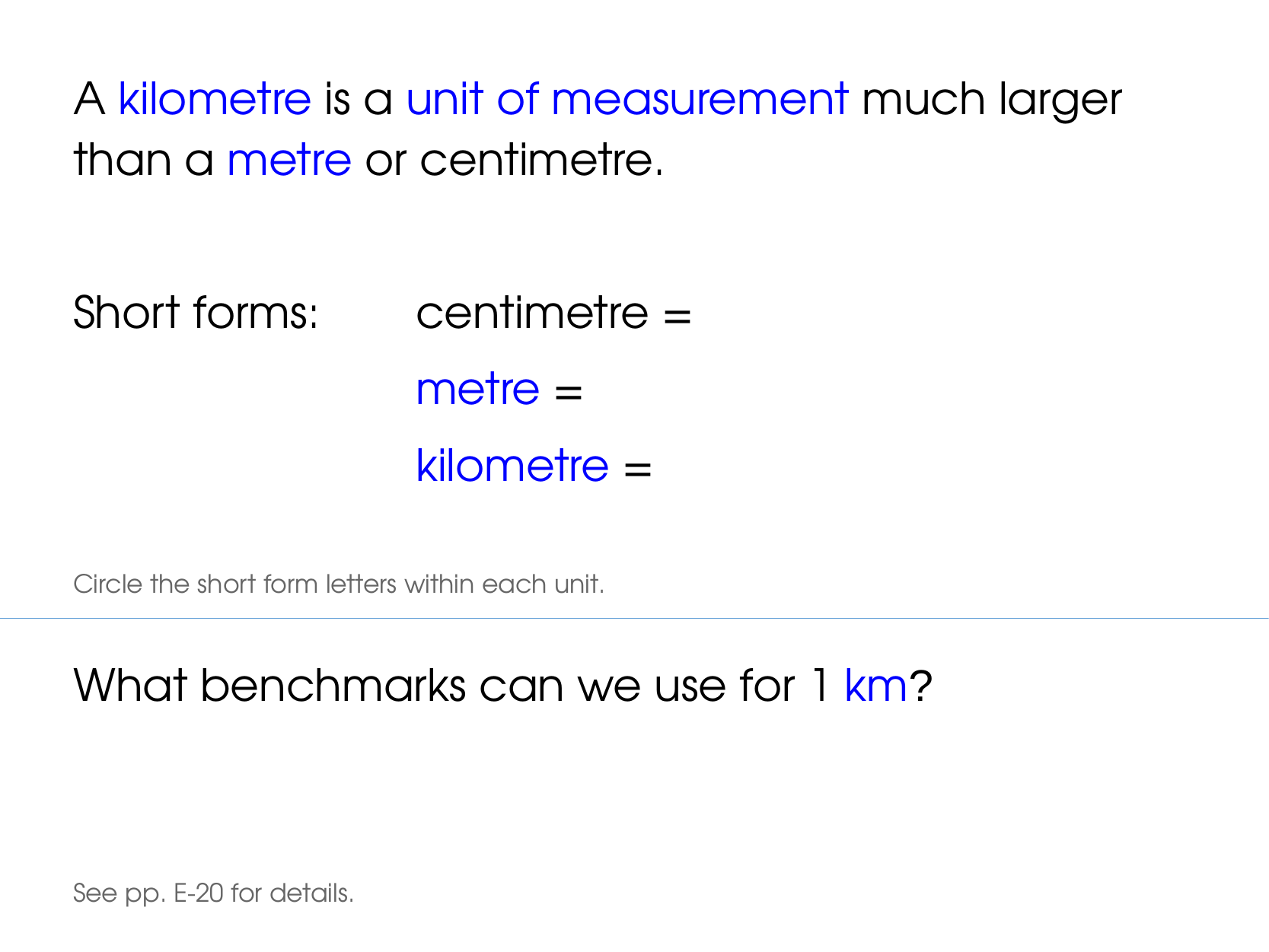

A kilometre is a unit of measurement much larger than a metre or centimetre.

Short forms:	centimetre =
			metre =
			kilometre =
Circle the short form letters within each unit.
What benchmarks can we use for 1 km?
See pp. E-20 for details.